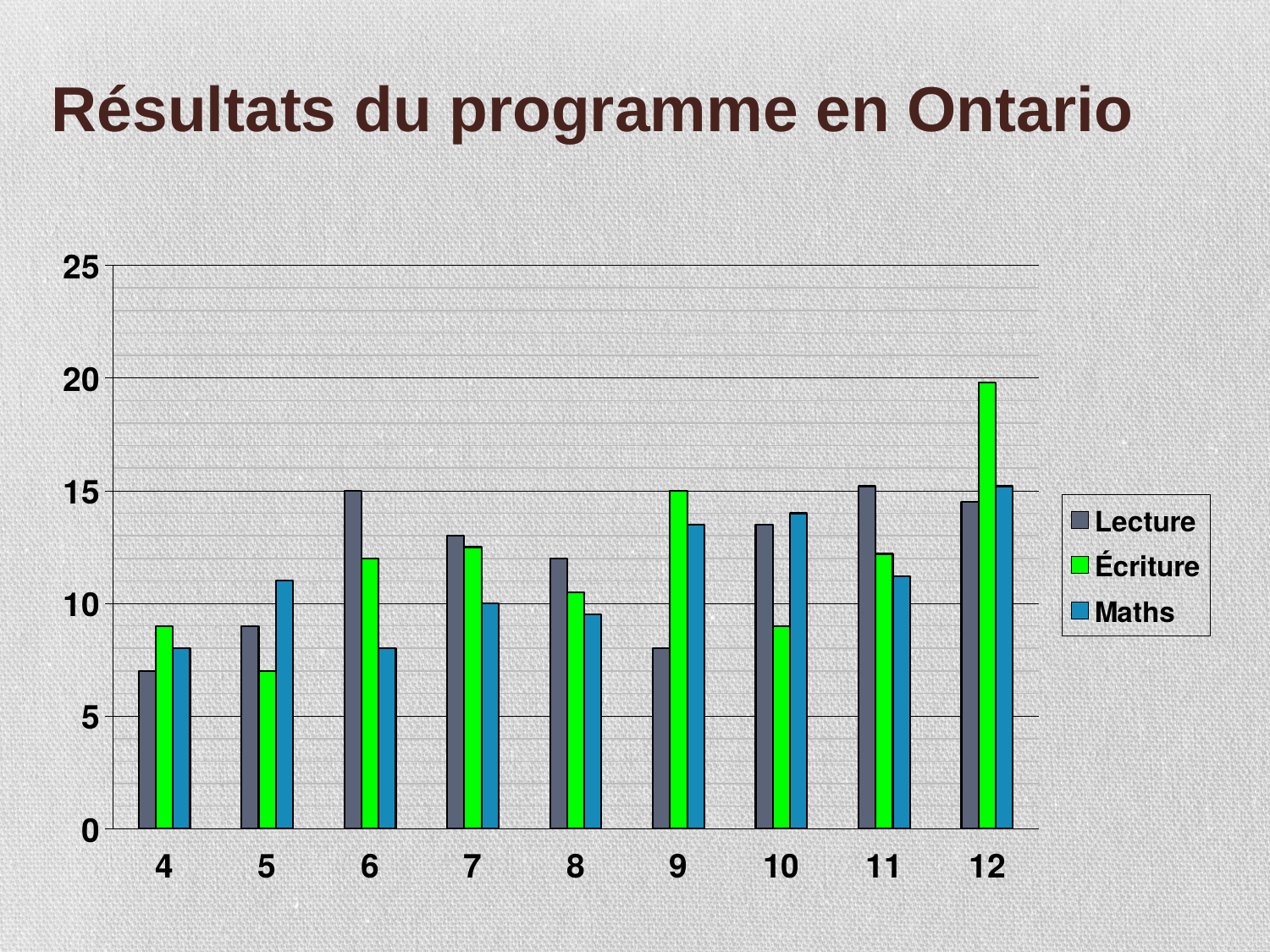

# Résultats du programme en Ontario

### Chart

| Category | Lecture | Écriture | Maths |
|---|---|---|---|
| 4 | 7.0 | 9.0 | 8.0 |
| 5 | 9.0 | 7.0 | 11.0 |
| 6 | 15.0 | 12.0 | 8.0 |
| 7 | 13.0 | 12.5 | 10.0 |
| 8 | 12.0 | 10.5 | 9.5 |
| 9 | 8.0 | 15.0 | 13.5 |
| 10 | 13.5 | 9.0 | 14.0 |
| 11 | 15.2 | 12.2 | 11.2 |
| 12 | 14.5 | 19.8 | 15.2 |